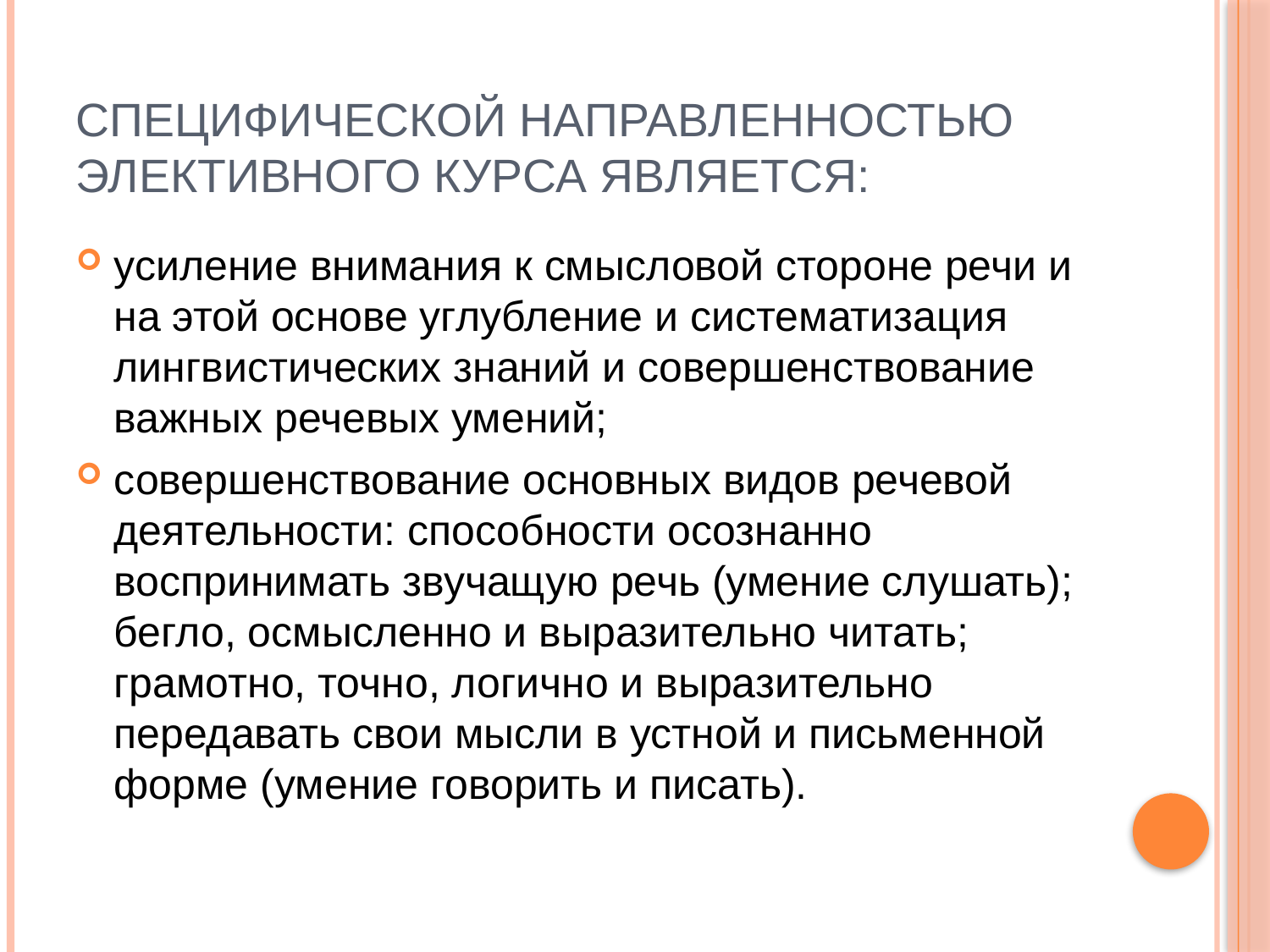

# Специфической направленностью элективного курса является:
усиление внимания к смысловой стороне речи и на этой основе углубление и систематизация лингвистических знаний и совершенствование важных речевых умений;
совершенствование основных видов речевой деятельности: способности осознанно воспринимать звучащую речь (умение слушать); бегло, осмысленно и выразительно читать; грамотно, точно, логично и выразительно передавать свои мысли в устной и письменной форме (умение говорить и писать).